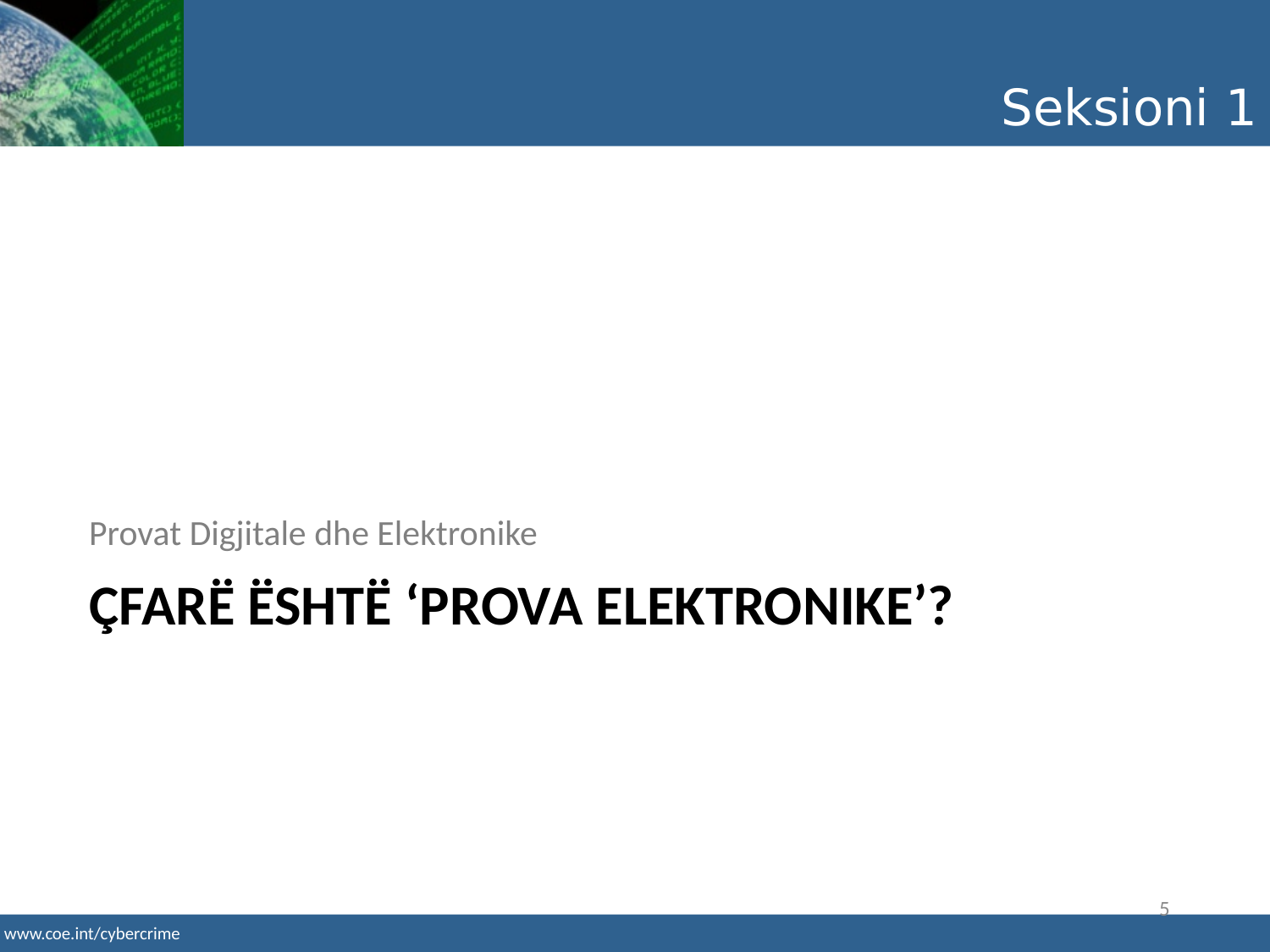

Seksioni 1

Provat Digjitale dhe Elektronike

# Çfarë është ‘prova elektronike’?
5